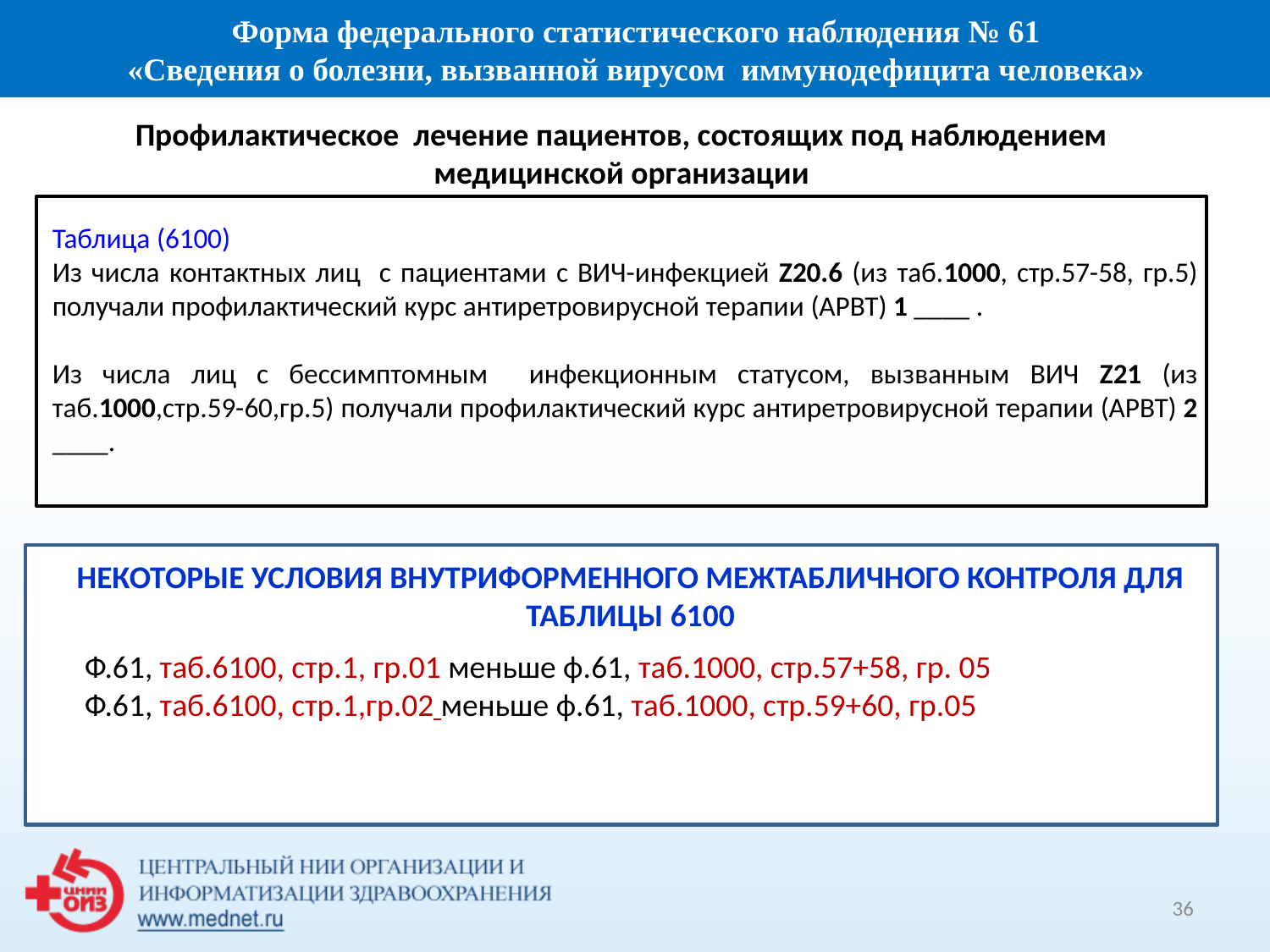

Форма федерального статистического наблюдения № 61
 «Сведения о болезни, вызванной вирусом  иммунодефицита человека»
Профилактическое  лечение пациентов, состоящих под наблюдением медицинской организации

Таблица (6100)
Из числа контактных лиц  с пациентами с ВИЧ-инфекцией Z20.6 (из таб.1000, стр.57-58, гр.5) получали профилактический курс антиретровирусной терапии (АРВТ) 1 ____ .

Из числа лиц с бессимптомным  инфекционным статусом, вызванным ВИЧ Z21 (из таб.1000,стр.59-60,гр.5) получали профилактический курс антиретровирусной терапии (АРВТ) 2 ____.

НЕКОТОРЫЕ УСЛОВИЯ ВНУТРИФОРМЕННОГО МЕЖТАБЛИЧНОГО КОНТРОЛЯ ДЛЯ ТАБЛИЦЫ 6100
Ф.61, таб.6100, стр.1, гр.01 меньше ф.61, таб.1000, стр.57+58, гр. 05
Ф.61, таб.6100, стр.1,гр.02 меньше ф.61, таб.1000, стр.59+60, гр.05
36